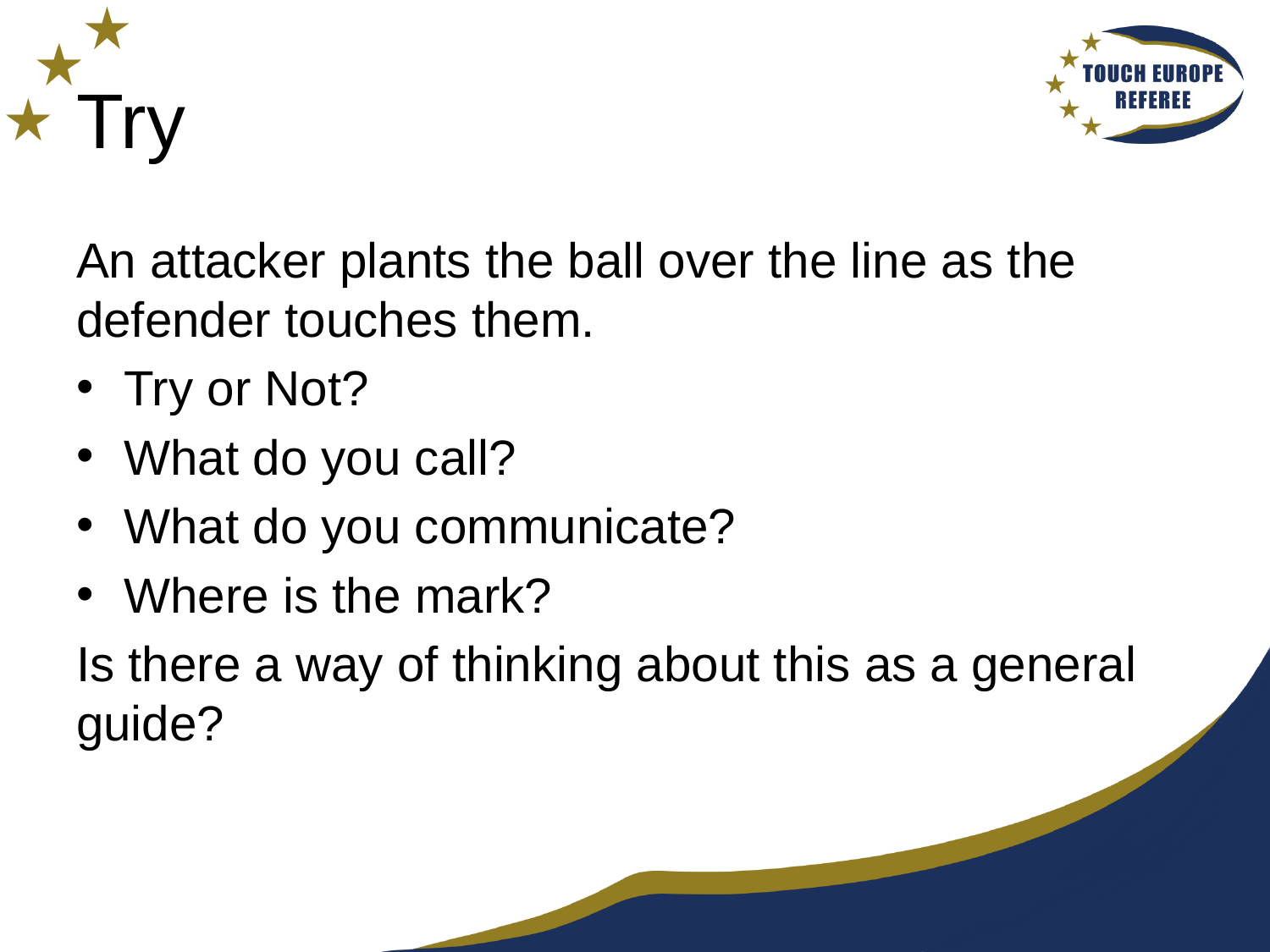

# Try
An attacker plants the ball over the line as the defender touches them.
Try or Not?
What do you call?
What do you communicate?
Where is the mark?
Is there a way of thinking about this as a general guide?